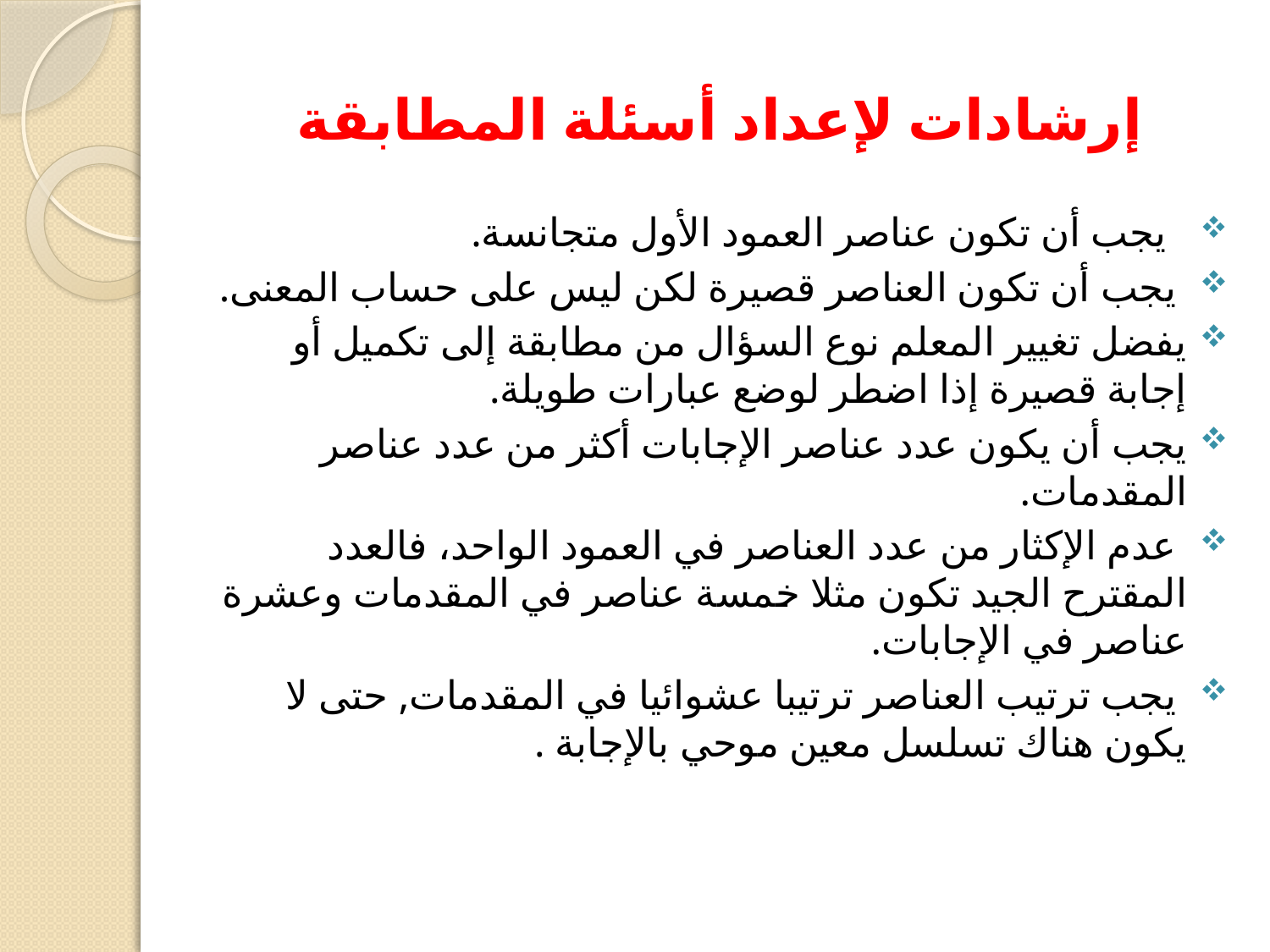

# إرشادات لإعداد أسئلة المطابقة
  يجب أن تكون عناصر العمود الأول متجانسة.
 يجب أن تكون العناصر قصيرة لكن ليس على حساب المعنى.
يفضل تغيير المعلم نوع السؤال من مطابقة إلى تكميل أو إجابة قصيرة إذا اضطر لوضع عبارات طويلة.
يجب أن يكون عدد عناصر الإجابات أكثر من عدد عناصر المقدمات.
 عدم الإكثار من عدد العناصر في العمود الواحد، فالعدد المقترح الجيد تكون مثلا خمسة عناصر في المقدمات وعشرة عناصر في الإجابات.
 يجب ترتيب العناصر ترتيبا عشوائيا في المقدمات, حتى لا يكون هناك تسلسل معين موحي بالإجابة .